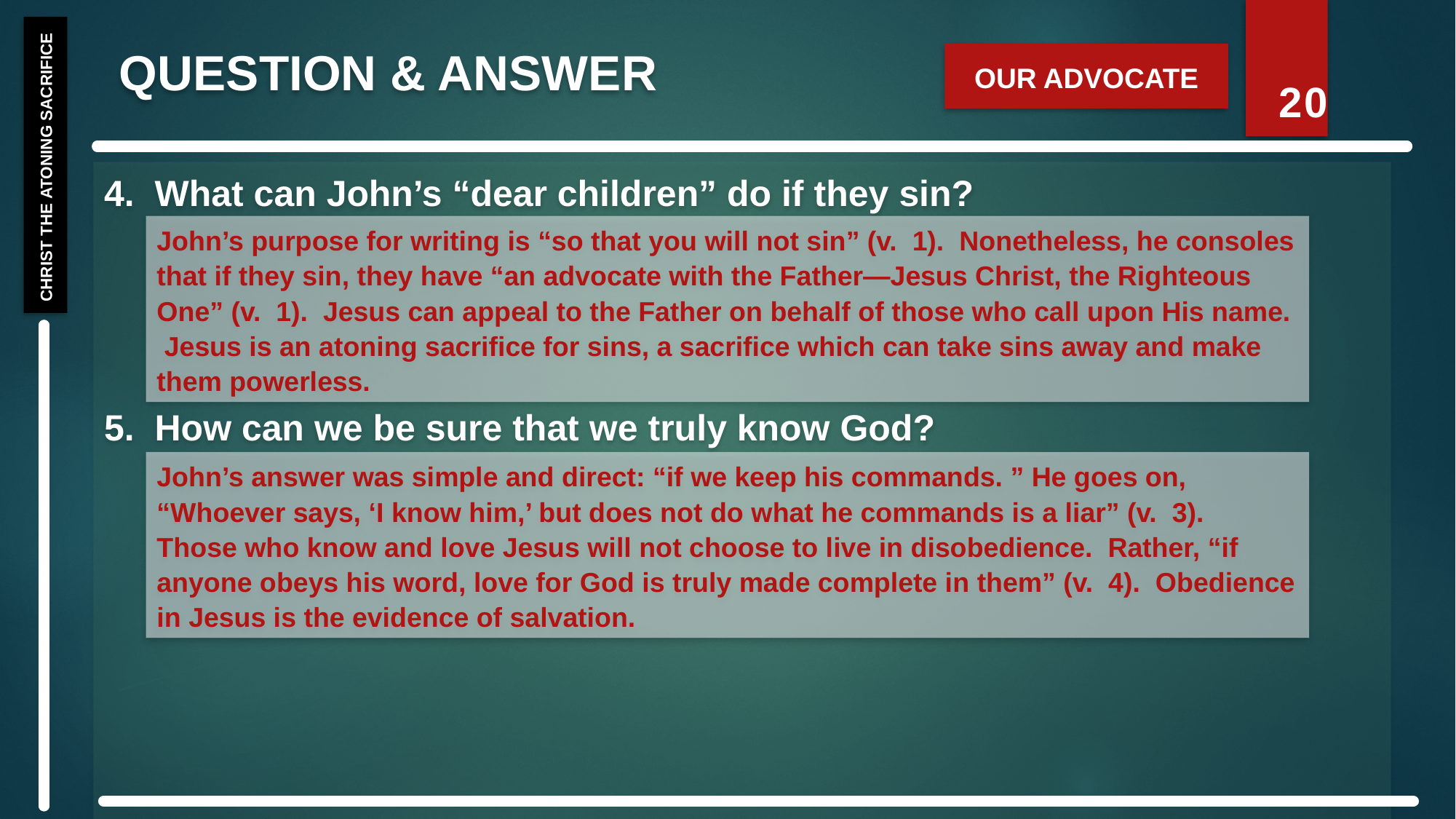

QUESTION & ANSWER
OUR ADVOCATE
20
Christ the Atoning Sacrifice

4.  What can John’s “dear children” do if they sin?

5.  How can we be sure that we truly know God?

John’s purpose for writing is “so that you will not sin” (v.  1).  Nonetheless, he consoles that if they sin, they have “an advocate with the Father—Jesus Christ, the Righteous One” (v.  1).  Jesus can appeal to the Father on behalf of those who call upon His name.  Jesus is an atoning sacrifice for sins, a sacrifice which can take sins away and make them powerless.

John’s answer was simple and direct: “if we keep his commands. ” He goes on, “Whoever says, ‘I know him,’ but does not do what he commands is a liar” (v.  3).  Those who know and love Jesus will not choose to live in disobedience.  Rather, “if anyone obeys his word, love for God is truly made complete in them” (v.  4).  Obedience in Jesus is the evidence of salvation.